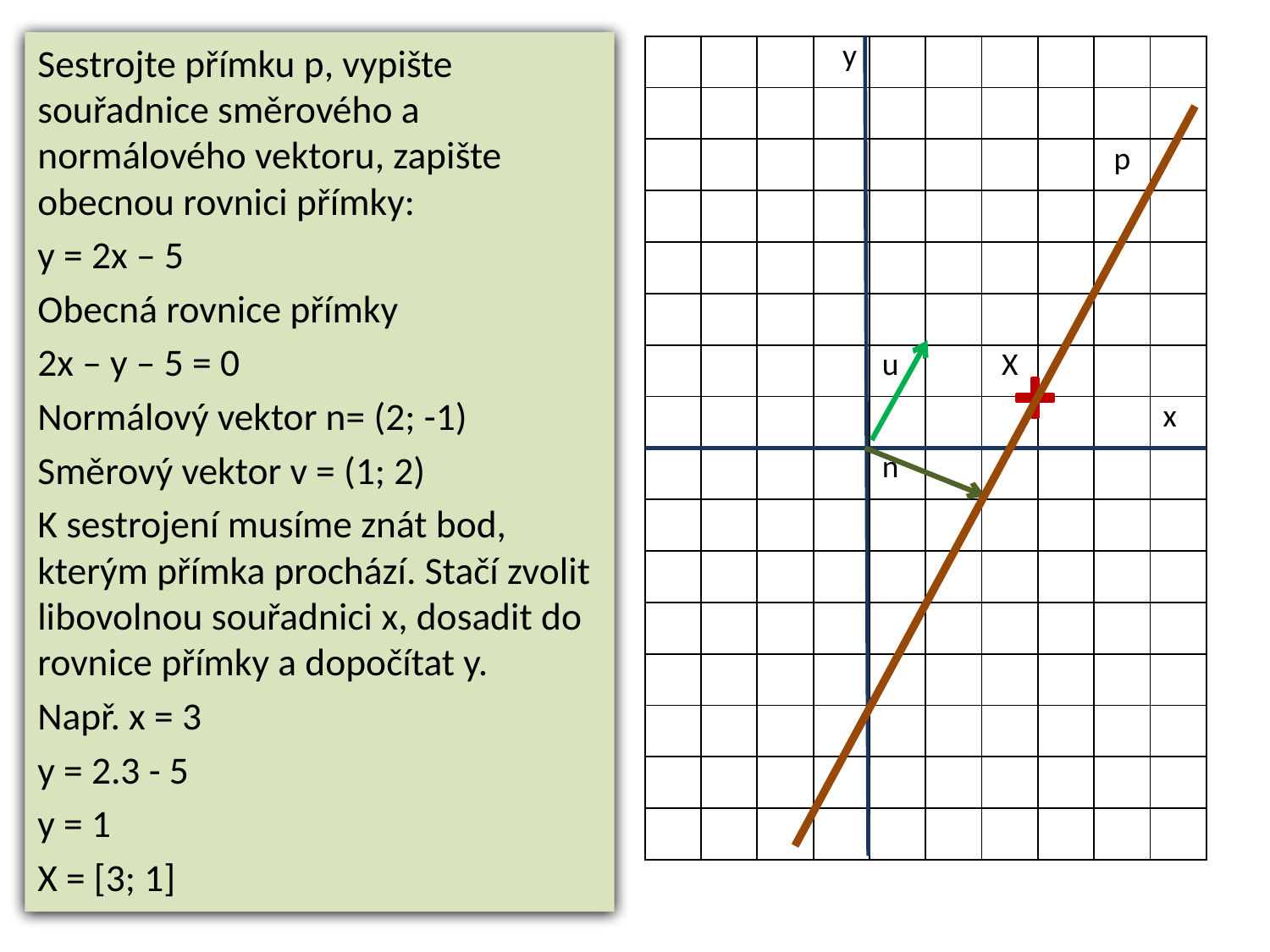

Sestrojte přímku p, vypište souřadnice směrového a normálového vektoru, zapište obecnou rovnici přímky:
y = 2x – 5
Obecná rovnice přímky
2x – y – 5 = 0
Normálový vektor n= (2; -1)
Směrový vektor v = (1; 2)
K sestrojení musíme znát bod, kterým přímka prochází. Stačí zvolit libovolnou souřadnici x, dosadit do rovnice přímky a dopočítat y.
Např. x = 3
y = 2.3 - 5
y = 1
X = [3; 1]

|  |  |  | y |  |  |  |  |  |  |
| --- | --- | --- | --- | --- | --- | --- | --- | --- | --- |
|  |  |  |  |  |  |  |  |  |  |
|  |  |  |  |  |  |  |  | p |  |
|  |  |  |  |  |  |  |  |  |  |
|  |  |  |  |  |  |  |  |  |  |
|  |  |  |  |  |  |  |  |  |  |
|  |  |  |  | u |  | X |  |  |  |
|  |  |  |  |  |  |  |  |  | x |
|  |  |  |  | n |  |  |  |  |  |
|  |  |  |  |  |  |  |  |  |  |
|  |  |  |  |  |  |  |  |  |  |
|  |  |  |  |  |  |  |  |  |  |
|  |  |  |  |  |  |  |  |  |  |
|  |  |  |  |  |  |  |  |  |  |
|  |  |  |  |  |  |  |  |  |  |
|  |  |  |  |  |  |  |  |  |  |